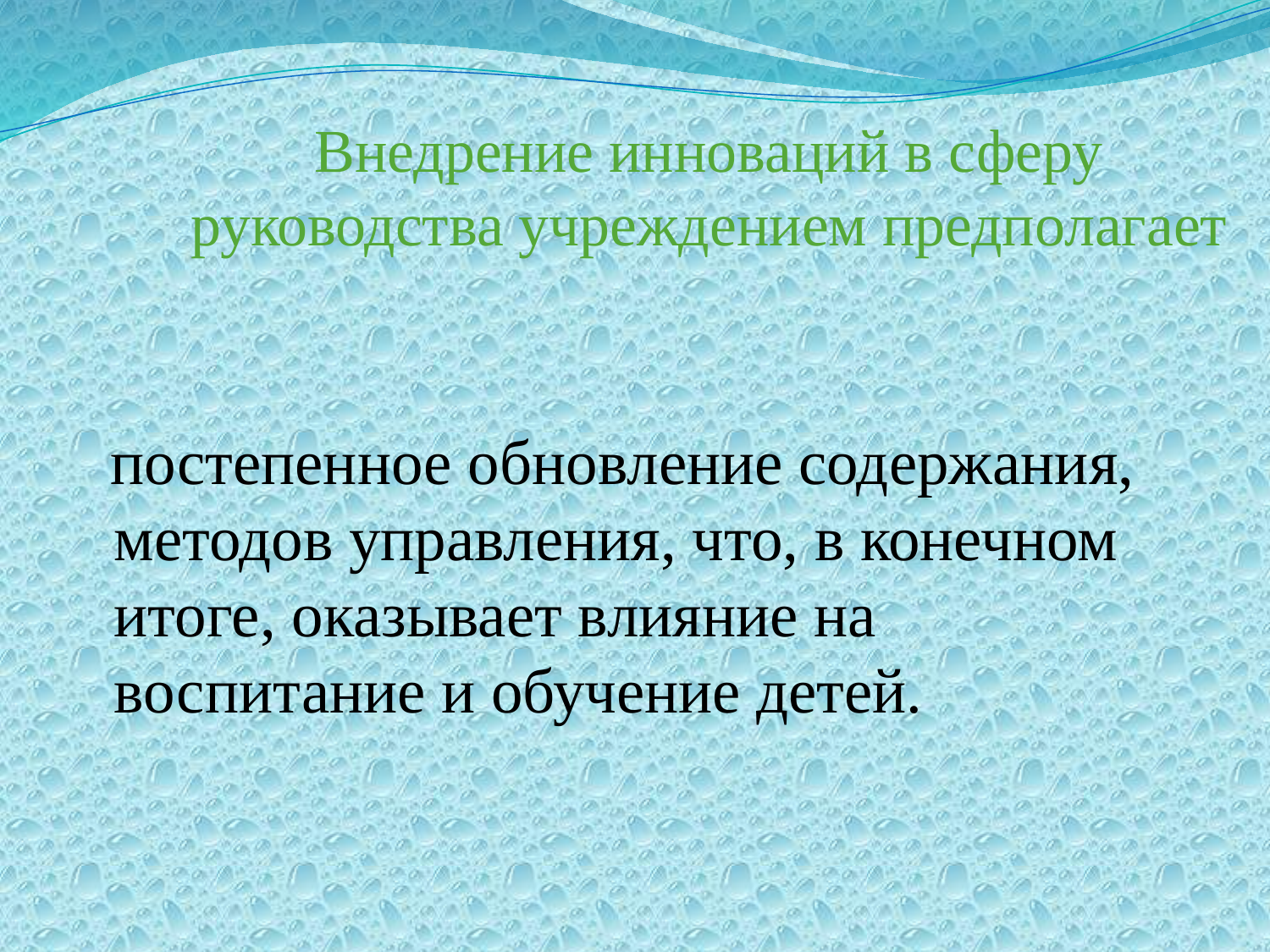

# Внедрение инноваций в сферу руководства учреждением предполагает

   постепенное обновление содержания, методов управления, что, в конечном итоге, оказывает влияние на воспитание и обучение детей.